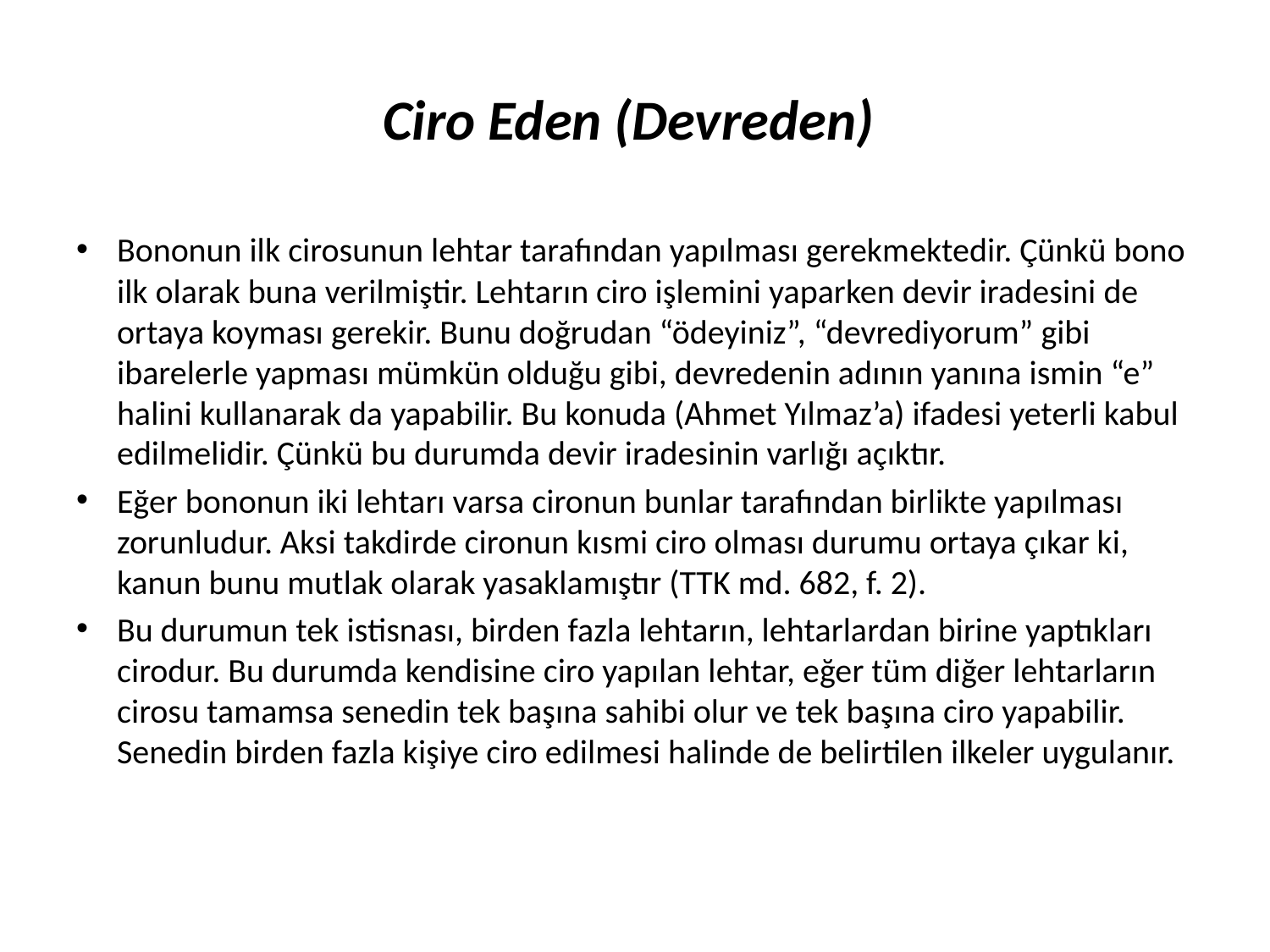

# Ciro Eden (Devreden)
Bononun ilk cirosunun lehtar tarafından yapılması gerekmektedir. Çünkü bono ilk olarak buna verilmiştir. Lehtarın ciro işlemini yaparken devir iradesini de ortaya koyması gerekir. Bunu doğrudan “ödeyiniz”, “devrediyorum” gibi ibarelerle yapması mümkün olduğu gibi, devredenin adının yanına ismin “e” halini kullanarak da yapabilir. Bu konuda (Ahmet Yılmaz’a) ifadesi yeterli kabul edilmelidir. Çünkü bu durumda devir iradesinin varlığı açıktır.
Eğer bononun iki lehtarı varsa cironun bunlar tarafından birlikte yapılması zorunludur. Aksi takdirde cironun kısmi ciro olması durumu ortaya çıkar ki, kanun bunu mutlak olarak yasaklamıştır (TTK md. 682, f. 2).
Bu durumun tek istisnası, birden fazla lehtarın, lehtarlardan birine yaptıkları cirodur. Bu durumda kendisine ciro yapılan lehtar, eğer tüm diğer lehtarların cirosu tamamsa senedin tek başına sahibi olur ve tek başına ciro yapabilir. Senedin birden fazla kişiye ciro edilmesi halinde de belirtilen ilkeler uygulanır.